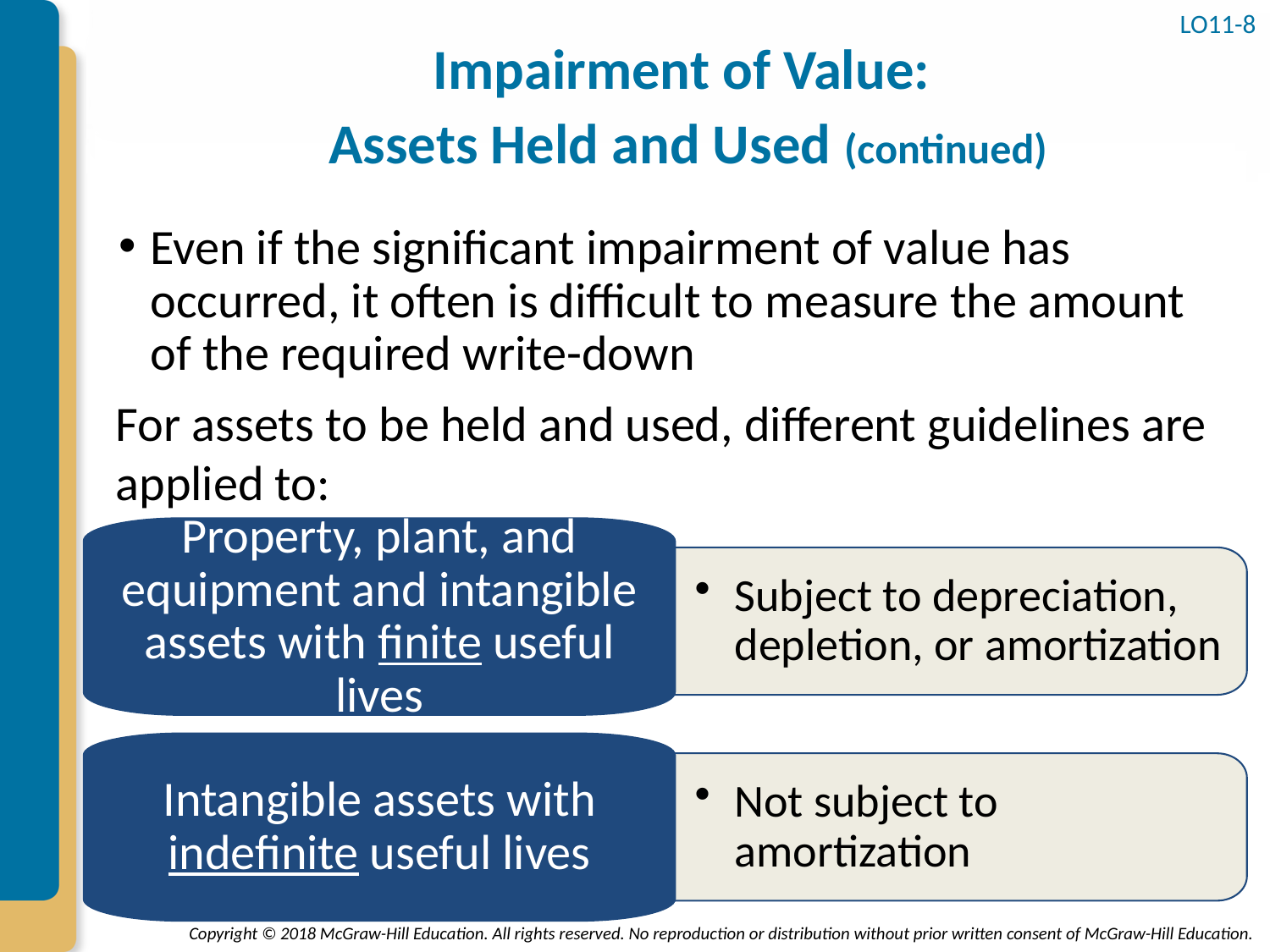

# Impairment of Value: Assets Held and Used (continued)
LO11-8
Even if the significant impairment of value has occurred, it often is difficult to measure the amount of the required write-down

For assets to be held and used, different guidelines are applied to:
Property, plant, and equipment and intangible assets with finite useful lives
Subject to depreciation, depletion, or amortization
Intangible assets with indefinite useful lives
Not subject to amortization